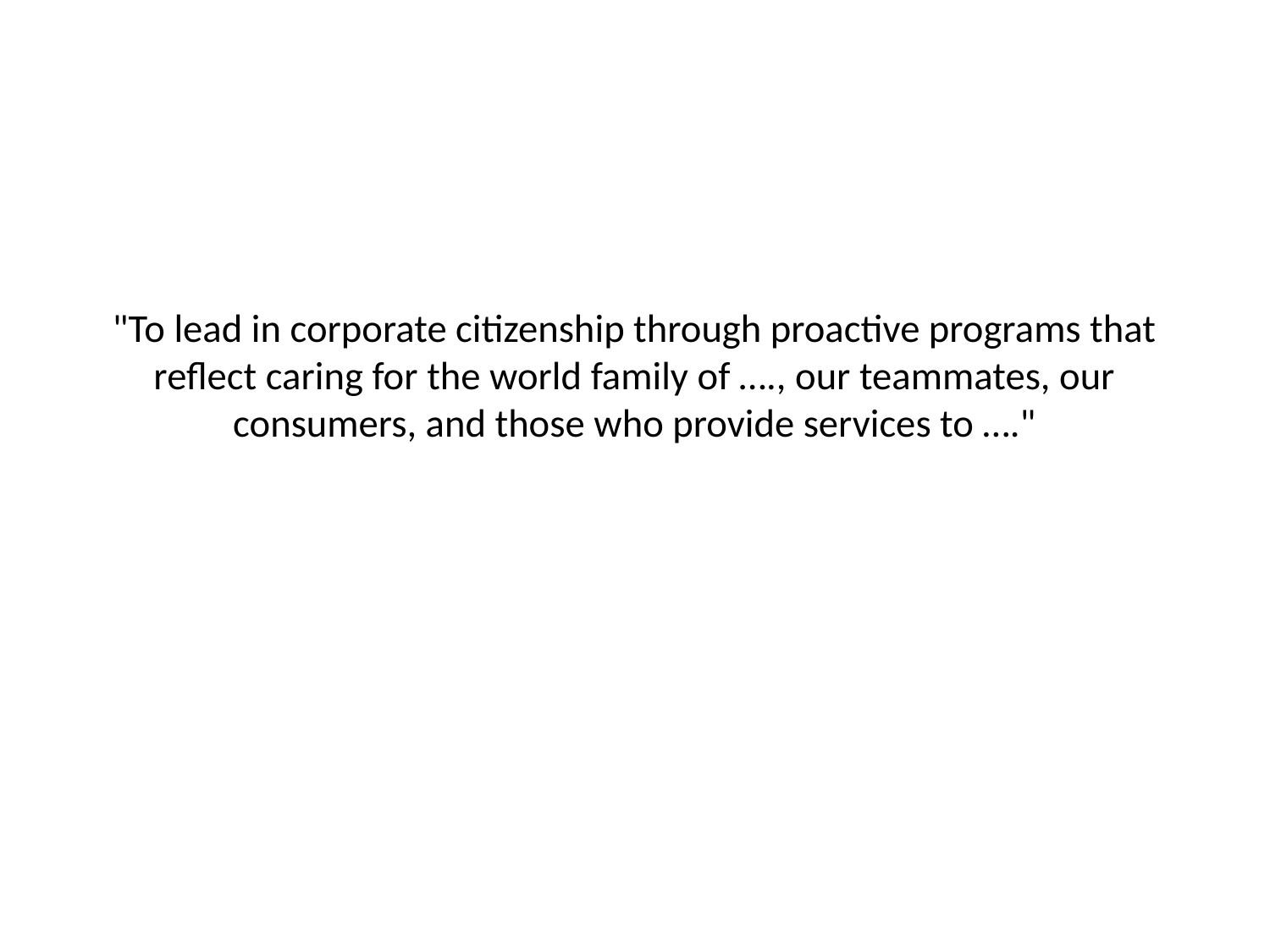

# "To lead in corporate citizenship through proactive programs that reflect caring for the world family of …., our teammates, our consumers, and those who provide services to …."